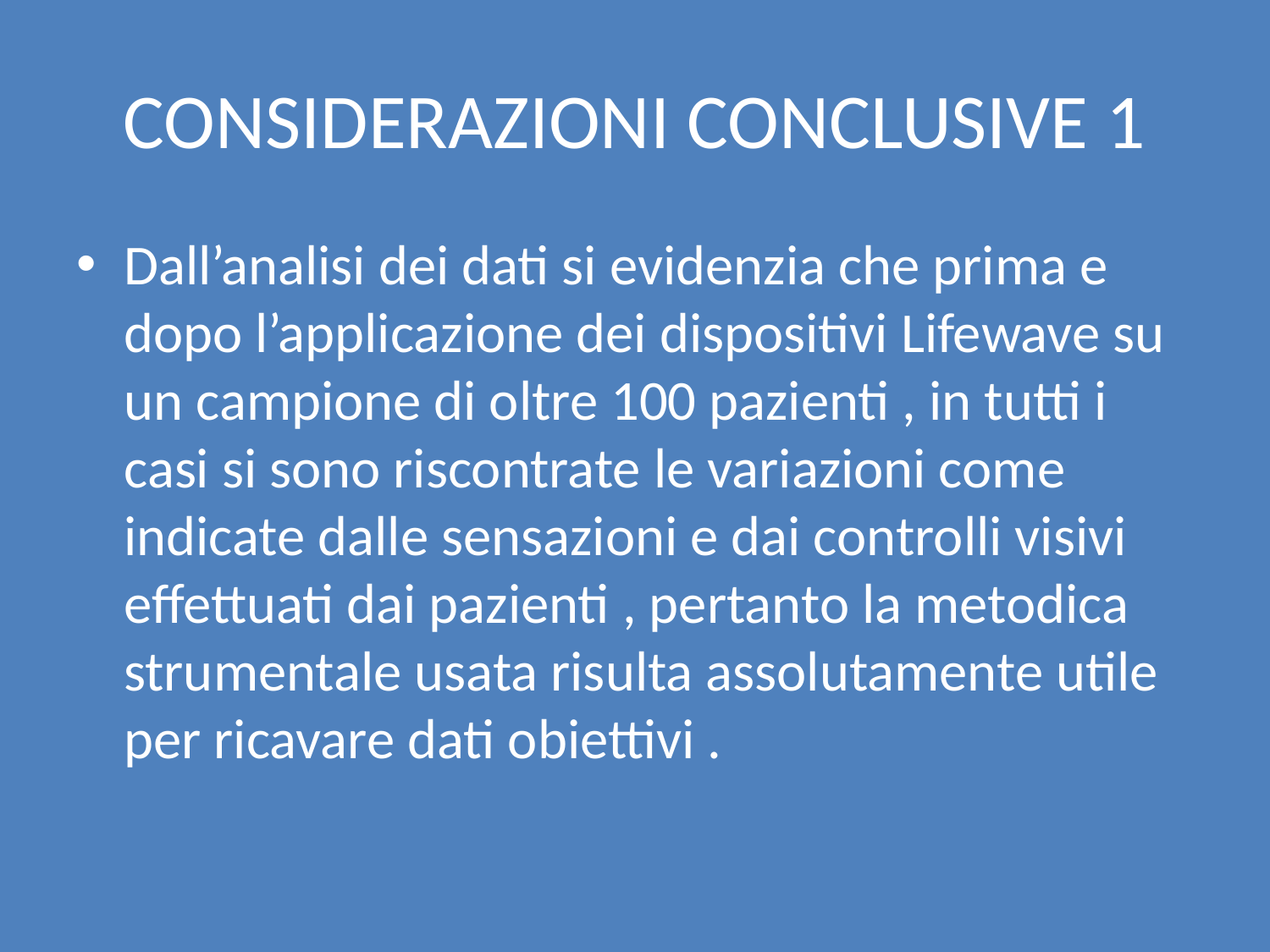

# CONSIDERAZIONI CONCLUSIVE 1
Dall’analisi dei dati si evidenzia che prima e dopo l’applicazione dei dispositivi Lifewave su un campione di oltre 100 pazienti , in tutti i casi si sono riscontrate le variazioni come indicate dalle sensazioni e dai controlli visivi effettuati dai pazienti , pertanto la metodica strumentale usata risulta assolutamente utile per ricavare dati obiettivi .